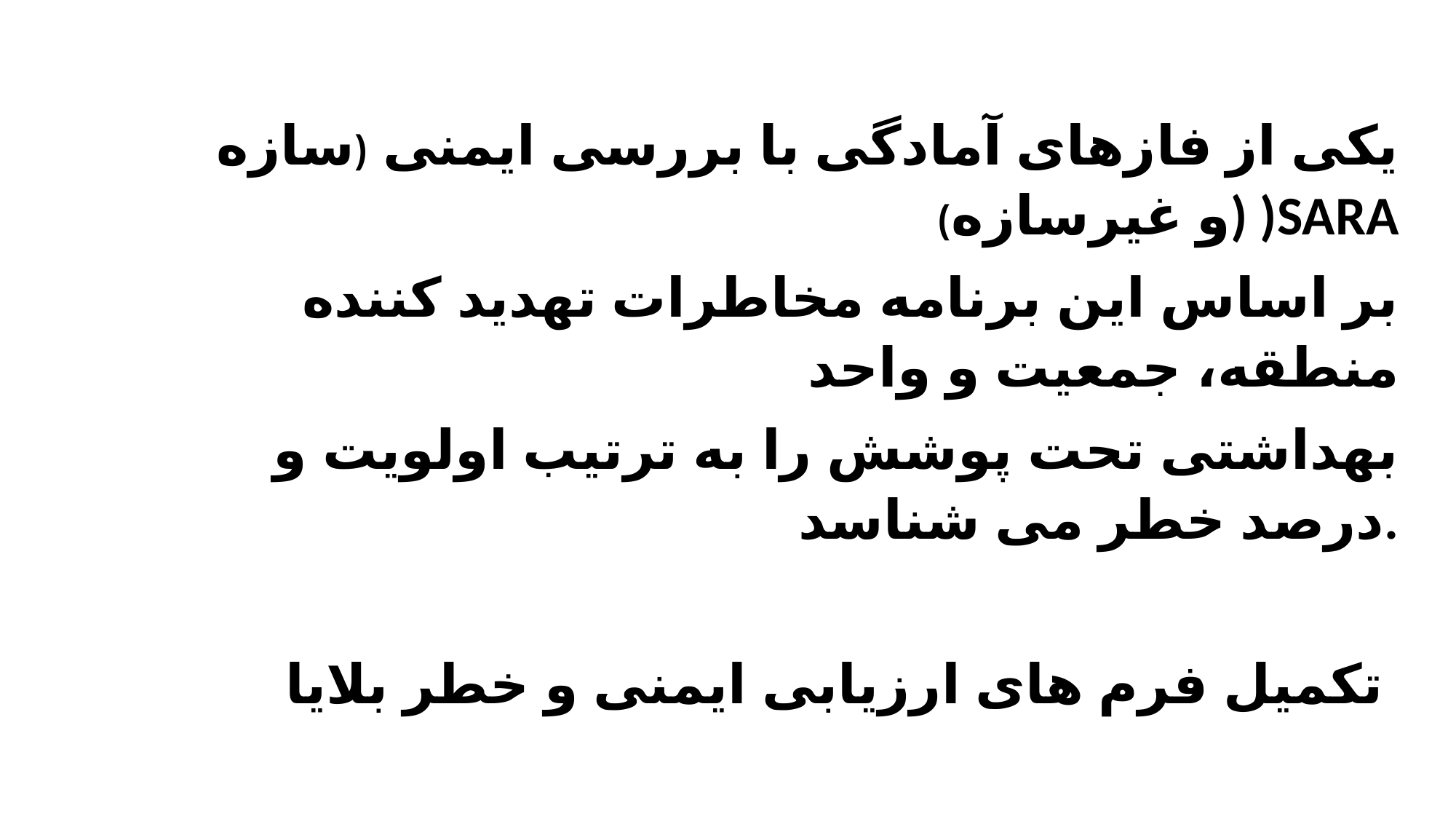

یکی از فازهای آمادگی با بررسی ایمنی (سازه و غیرسازه)) )SARA
 بر اساس این برنامه مخاطرات تهدید کننده منطقه، جمعیت و واحد
بهداشتی تحت پوشش را به ترتیب اولویت و درصد خطر می شناسد.

تکمیل فرم های ارزیابی ایمنی و خطر بلایا